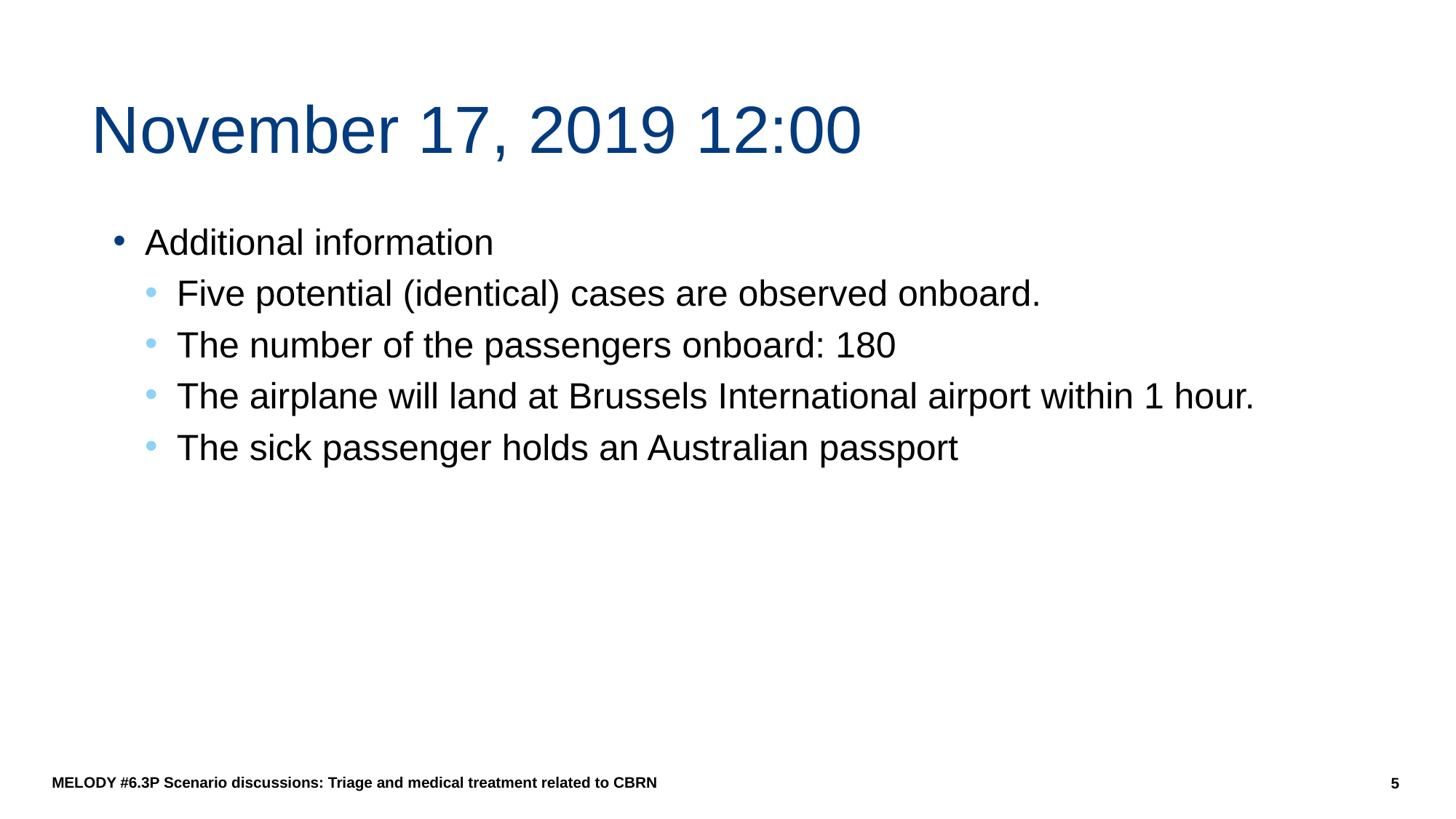

# November 17, 2019 12:00
Additional information
Five potential (identical) cases are observed onboard.
The number of the passengers onboard: 180
The airplane will land at Brussels International airport within 1 hour.
The sick passenger holds an Australian passport
MELODY #6.3P Scenario discussions: Triage and medical treatment related to CBRN
5